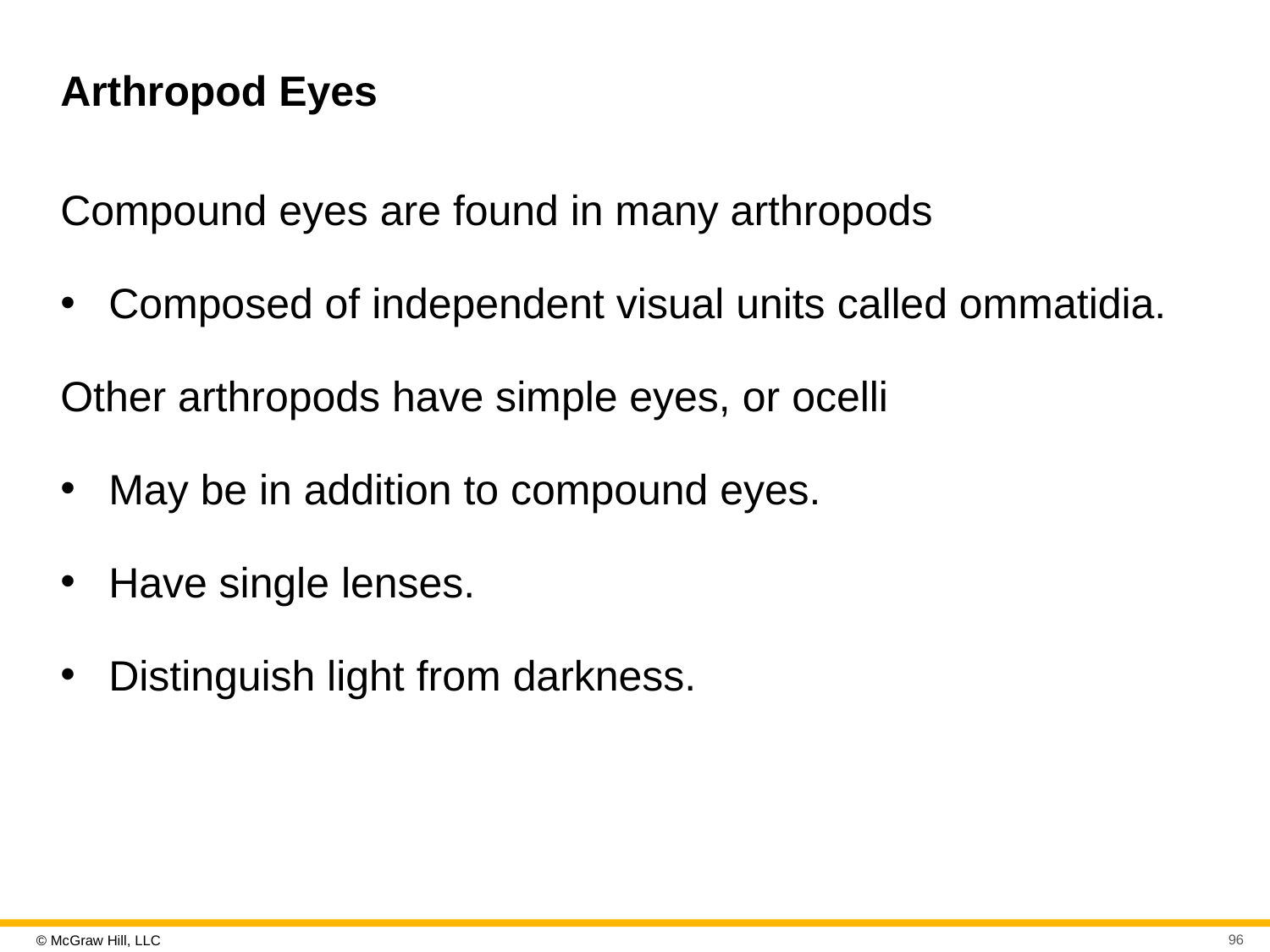

# Arthropod Eyes
Compound eyes are found in many arthropods
Composed of independent visual units called ommatidia.
Other arthropods have simple eyes, or ocelli
May be in addition to compound eyes.
Have single lenses.
Distinguish light from darkness.
96